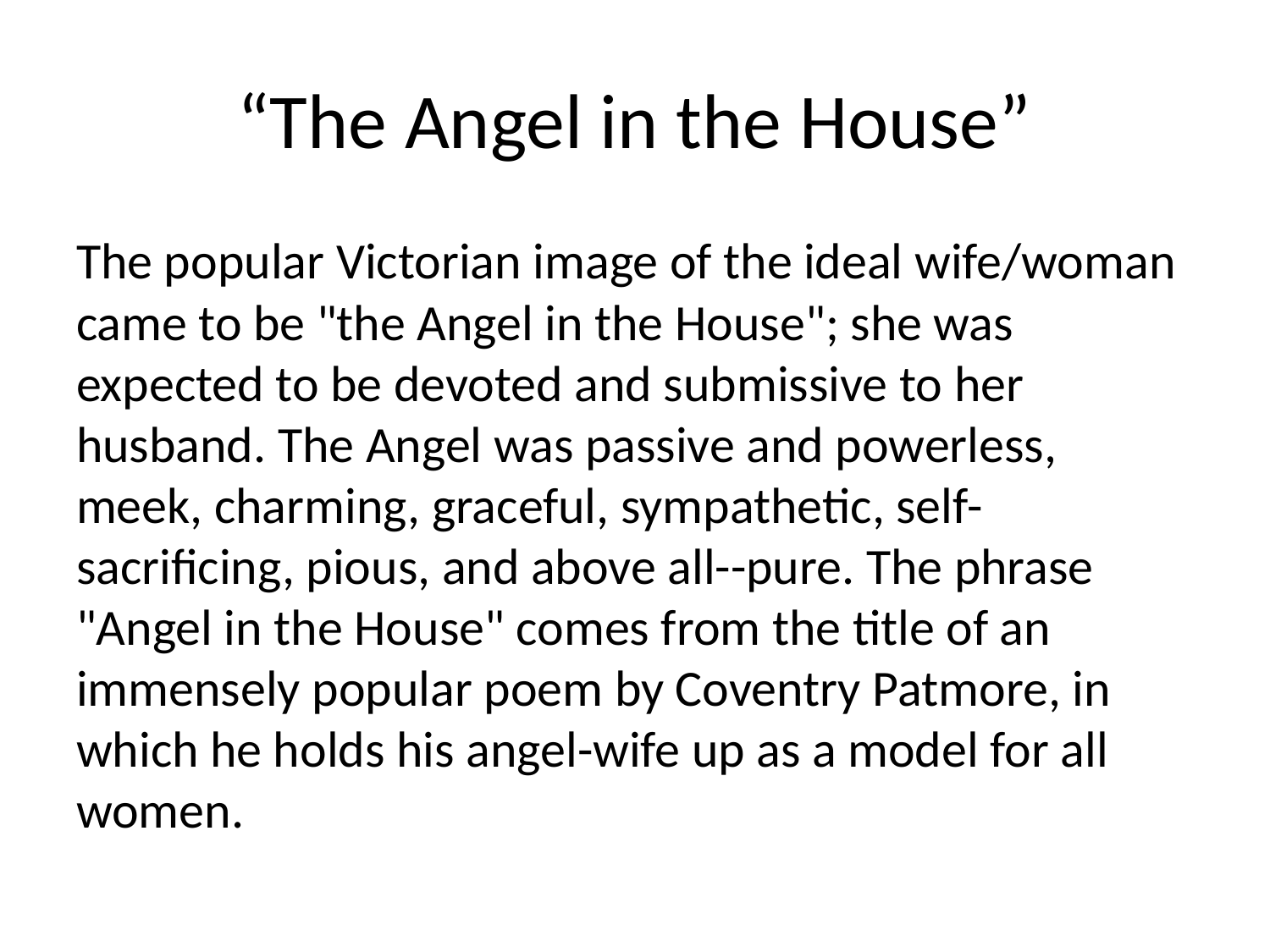

# “The Angel in the House”
The popular Victorian image of the ideal wife/woman came to be "the Angel in the House"; she was expected to be devoted and submissive to her husband. The Angel was passive and powerless, meek, charming, graceful, sympathetic, self-sacrificing, pious, and above all--pure. The phrase "Angel in the House" comes from the title of an immensely popular poem by Coventry Patmore, in which he holds his angel-wife up as a model for all women.